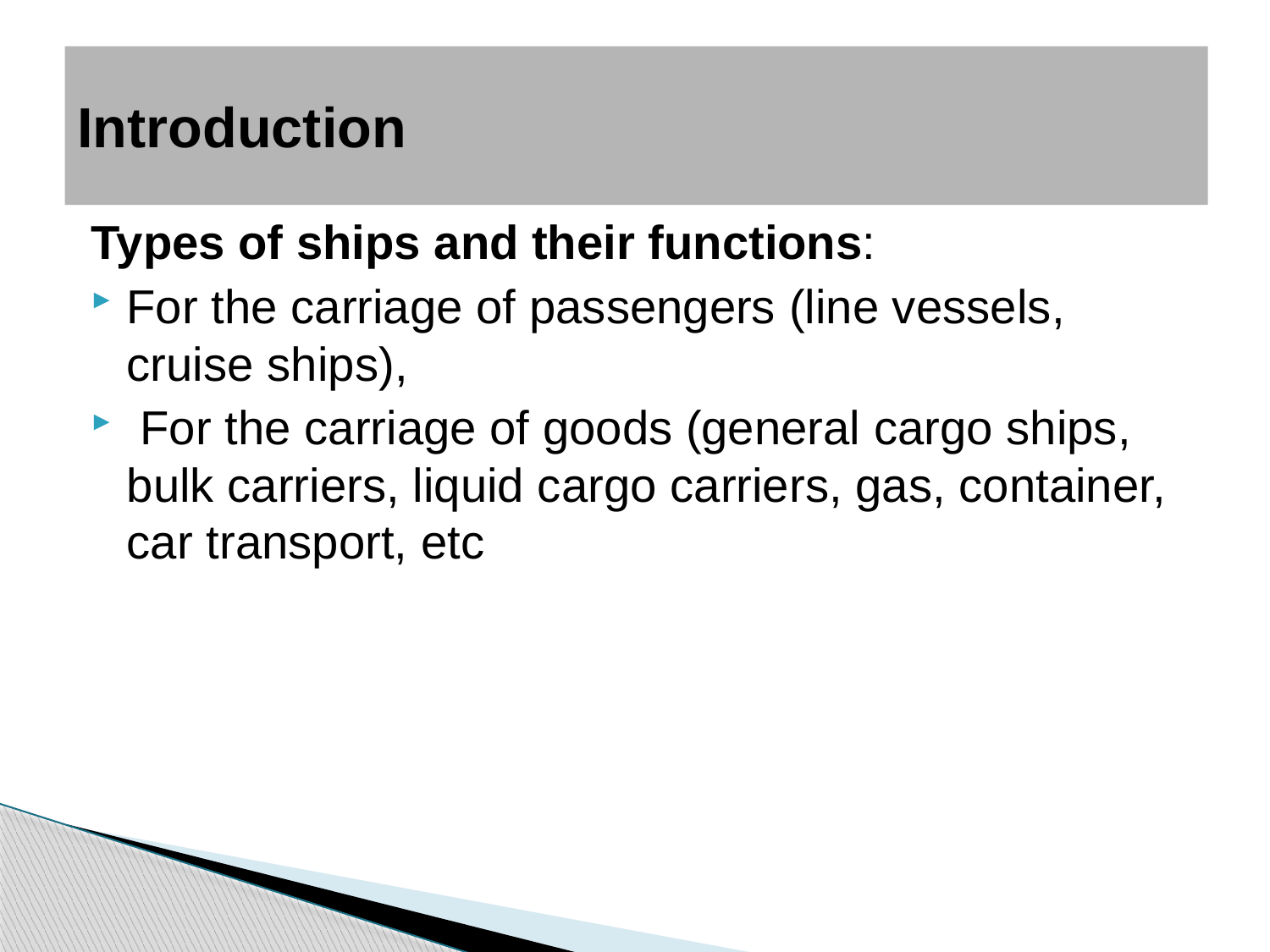

# Introduction
Types of ships and their functions:
For the carriage of passengers (line vessels, cruise ships),
 For the carriage of goods (general cargo ships, bulk carriers, liquid cargo carriers, gas, container, car transport, etc